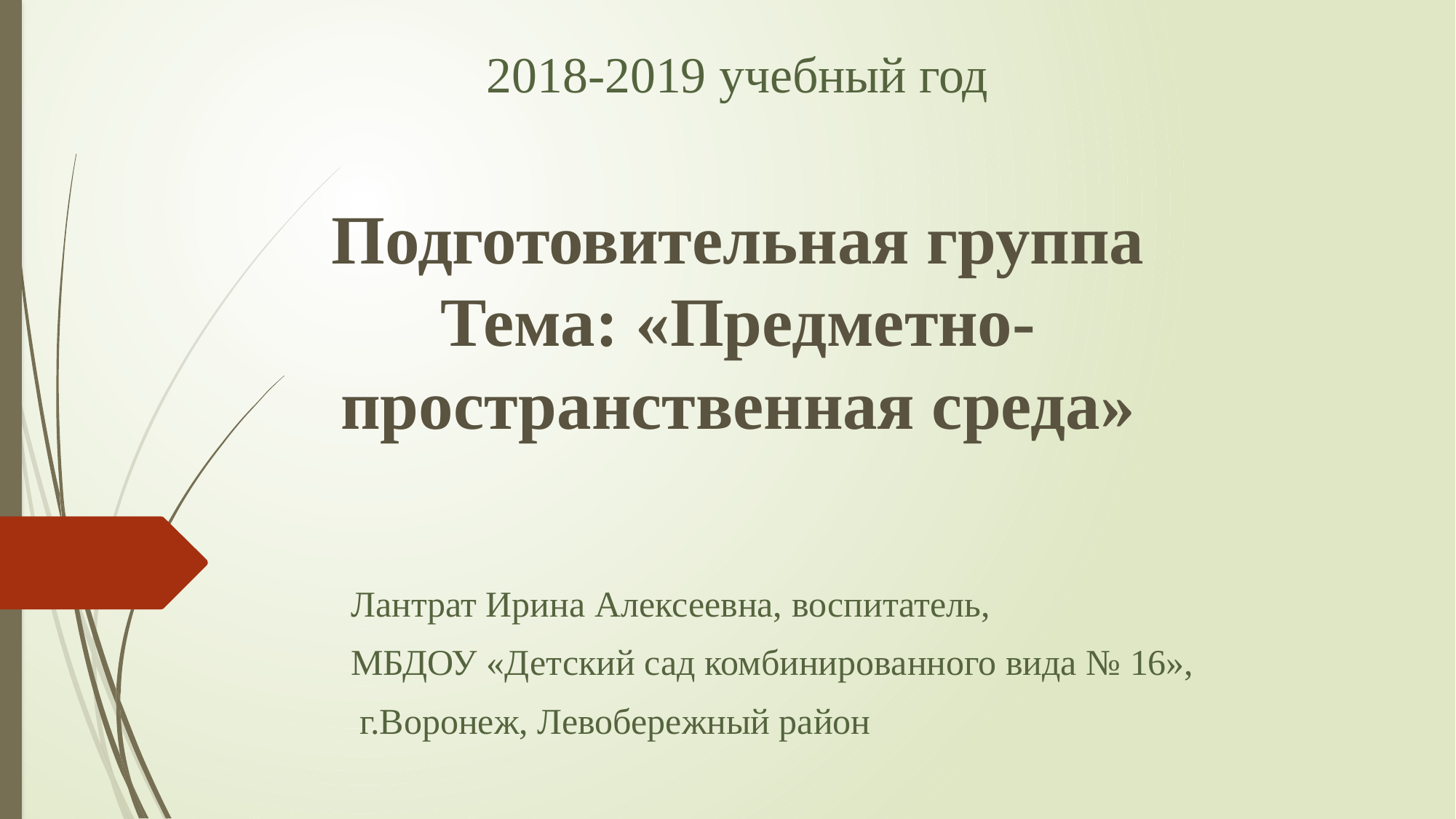

# 2018-2019 учебный год Подготовительная группа Тема: «Предметно-пространственная среда»
Лантрат Ирина Алексеевна, воспитатель,
МБДОУ «Детский сад комбинированного вида № 16»,
 г.Воронеж, Левобережный район